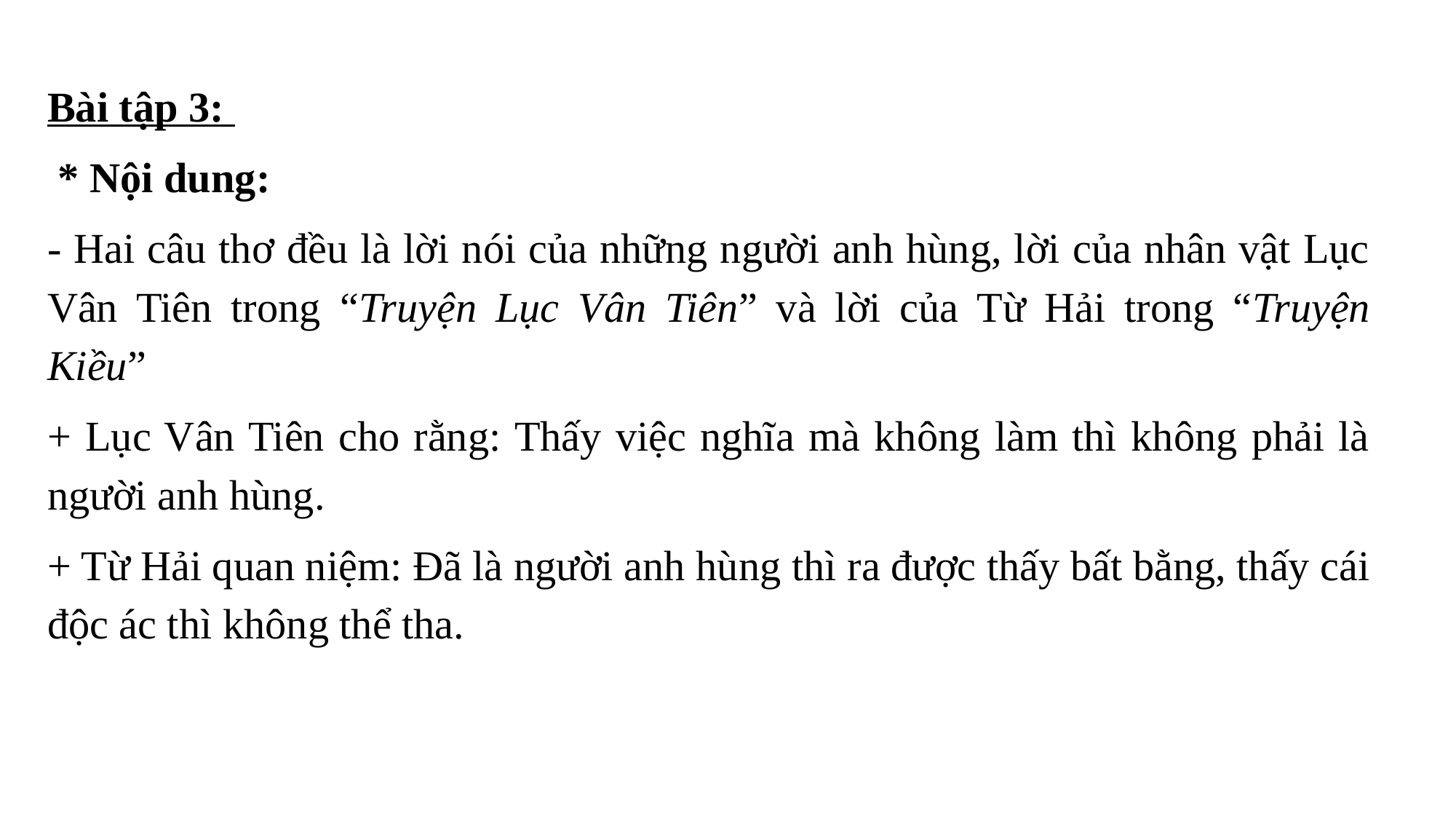

Bài tập 3:
 * Nội dung:
- Hai câu thơ đều là lời nói của những người anh hùng, lời của nhân vật Lục Vân Tiên trong “Truyện Lục Vân Tiên” và lời của Từ Hải trong “Truyện Kiều”
+ Lục Vân Tiên cho rằng: Thấy việc nghĩa mà không làm thì không phải là người anh hùng.
+ Từ Hải quan niệm: Đã là người anh hùng thì ra được thấy bất bằng, thấy cái độc ác thì không thể tha.